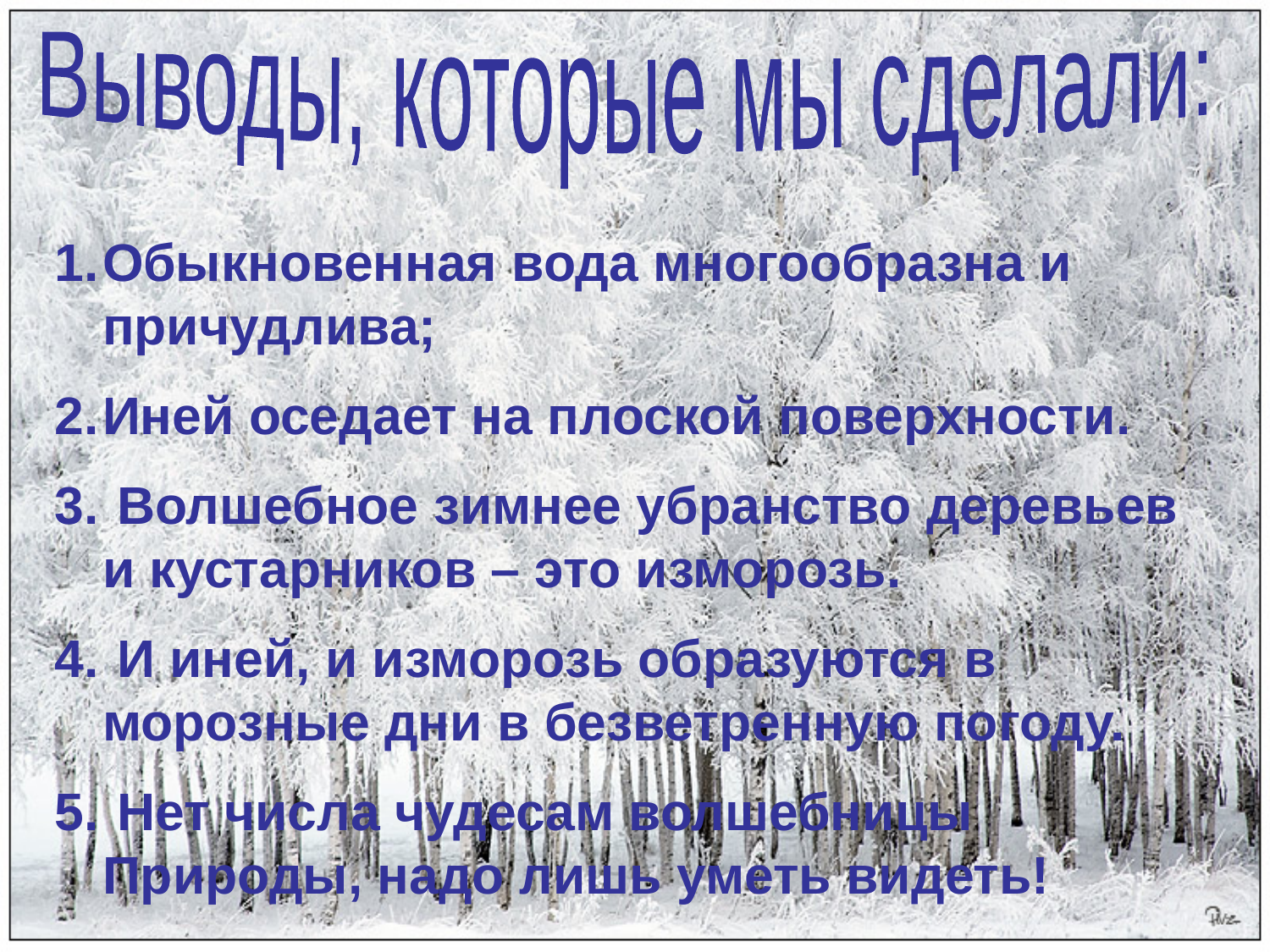

Выводы, которые мы сделали:
Обыкновенная вода многообразна и причудлива;
Иней оседает на плоской поверхности.
 Волшебное зимнее убранство деревьев и кустарников – это изморозь.
 И иней, и изморозь образуются в морозные дни в безветренную погоду.
 Нет числа чудесам волшебницы Природы, надо лишь уметь видеть!